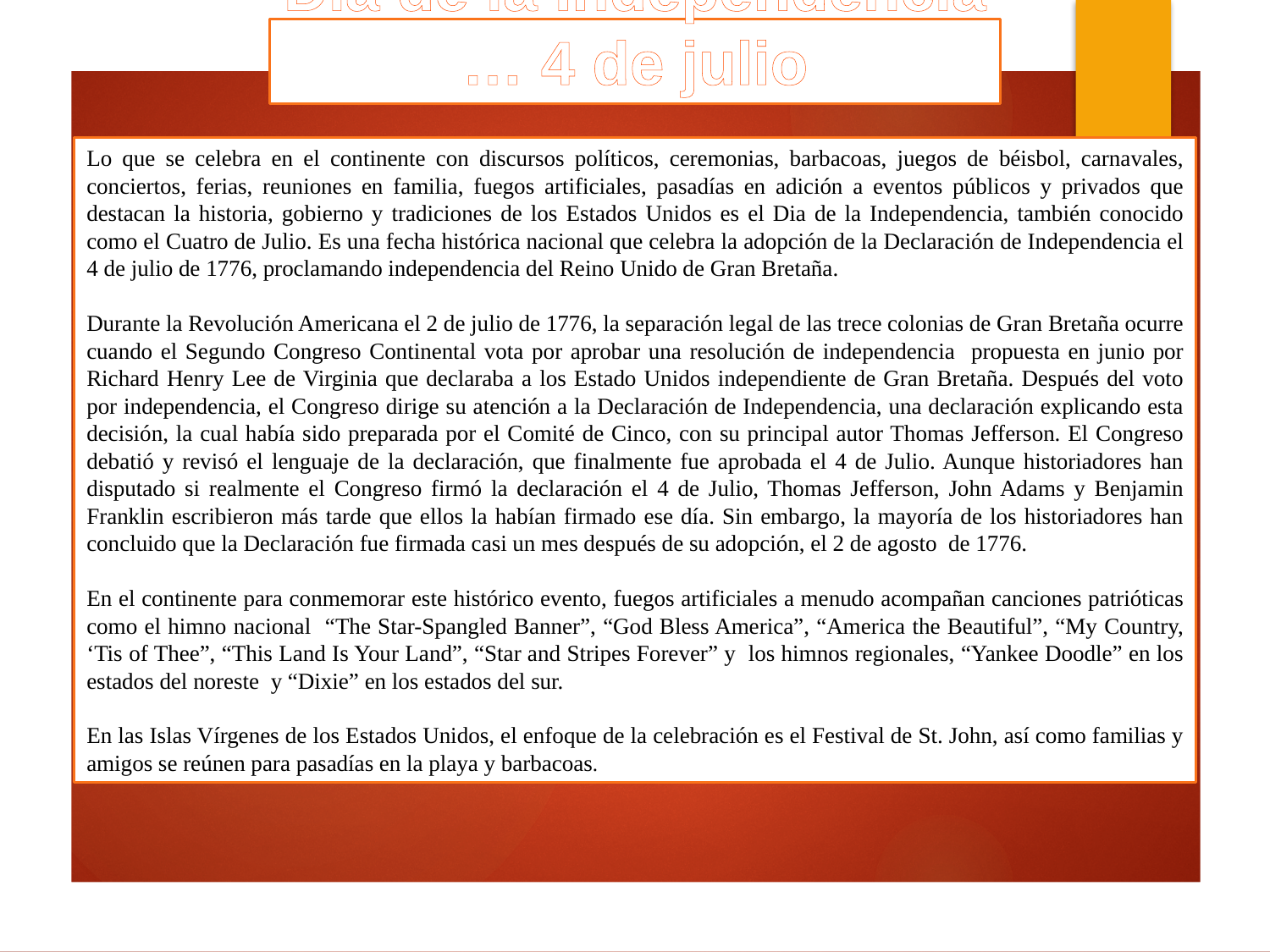

Día de la Independencia … 4 de julio
Lo que se celebra en el continente con discursos políticos, ceremonias, barbacoas, juegos de béisbol, carnavales, conciertos, ferias, reuniones en familia, fuegos artificiales, pasadías en adición a eventos públicos y privados que destacan la historia, gobierno y tradiciones de los Estados Unidos es el Dia de la Independencia, también conocido como el Cuatro de Julio. Es una fecha histórica nacional que celebra la adopción de la Declaración de Independencia el 4 de julio de 1776, proclamando independencia del Reino Unido de Gran Bretaña.

Durante la Revolución Americana el 2 de julio de 1776, la separación legal de las trece colonias de Gran Bretaña ocurre cuando el Segundo Congreso Continental vota por aprobar una resolución de independencia  propuesta en junio por Richard Henry Lee de Virginia que declaraba a los Estado Unidos independiente de Gran Bretaña. Después del voto por independencia, el Congreso dirige su atención a la Declaración de Independencia, una declaración explicando esta decisión, la cual había sido preparada por el Comité de Cinco, con su principal autor Thomas Jefferson. El Congreso debatió y revisó el lenguaje de la declaración, que finalmente fue aprobada el 4 de Julio. Aunque historiadores han disputado si realmente el Congreso firmó la declaración el 4 de Julio, Thomas Jefferson, John Adams y Benjamin Franklin escribieron más tarde que ellos la habían firmado ese día. Sin embargo, la mayoría de los historiadores han concluido que la Declaración fue firmada casi un mes después de su adopción, el 2 de agosto  de 1776.

En el continente para conmemorar este histórico evento, fuegos artificiales a menudo acompañan canciones patrióticas como el himno nacional  “The Star-Spangled Banner”, “God Bless America”, “America the Beautiful”, “My Country, ‘Tis of Thee”, “This Land Is Your Land”, “Star and Stripes Forever” y  los himnos regionales, “Yankee Doodle” en los estados del noreste  y “Dixie” en los estados del sur.

En las Islas Vírgenes de los Estados Unidos, el enfoque de la celebración es el Festival de St. John, así como familias y amigos se reúnen para pasadías en la playa y barbacoas.